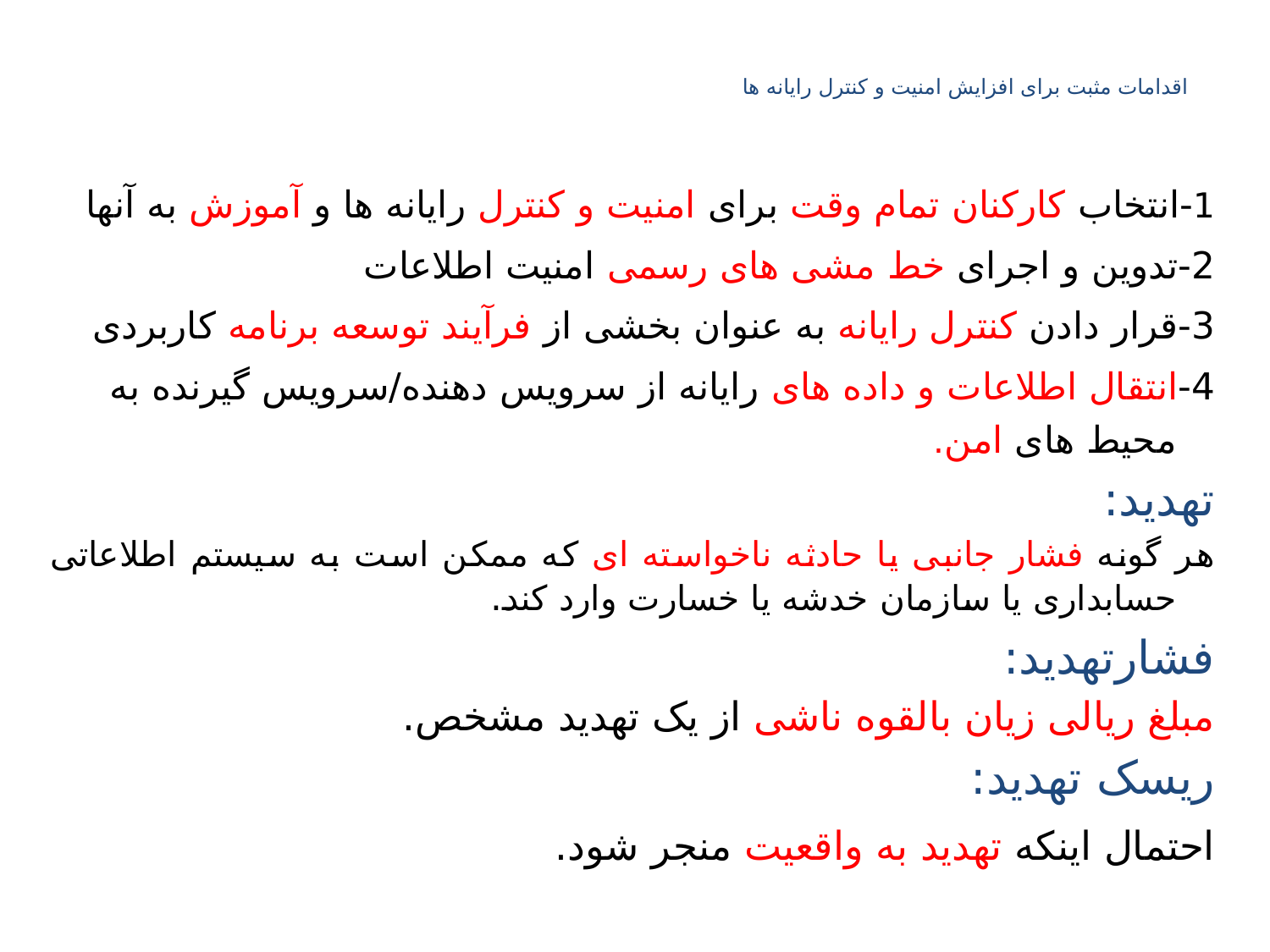

# اقدامات مثبت برای افزایش امنیت و کنترل رایانه ها
1-انتخاب کارکنان تمام وقت برای امنیت و کنترل رایانه ها و آموزش به آنها
2-تدوین و اجرای خط مشی های رسمی امنیت اطلاعات
3-قرار دادن کنترل رایانه به عنوان بخشی از فرآیند توسعه برنامه کاربردی
4-انتقال اطلاعات و داده های رایانه از سرویس دهنده/سرویس گیرنده به محیط های امن.
تهدید:
هر گونه فشار جانبی یا حادثه ناخواسته ای که ممکن است به سیستم اطلاعاتی حسابداری یا سازمان خدشه یا خسارت وارد کند.
فشارتهدید:
مبلغ ریالی زیان بالقوه ناشی از یک تهدید مشخص.
ریسک تهدید:
احتمال اینکه تهدید به واقعیت منجر شود.